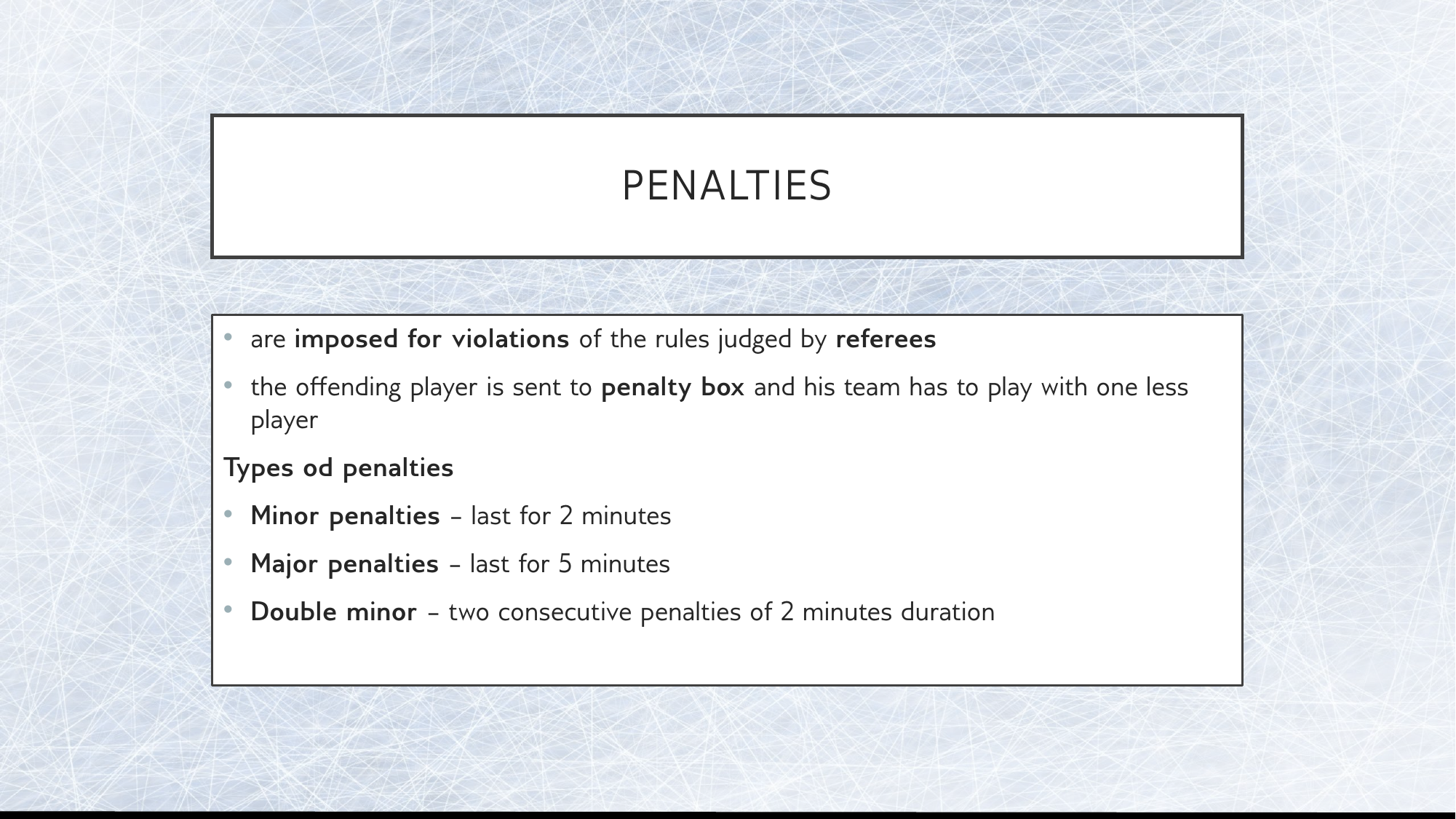

# Penalties
are imposed for violations of the rules judged by referees
the offending player is sent to penalty box and his team has to play with one less player
Types od penalties
Minor penalties – last for 2 minutes
Major penalties – last for 5 minutes
Double minor – two consecutive penalties of 2 minutes duration